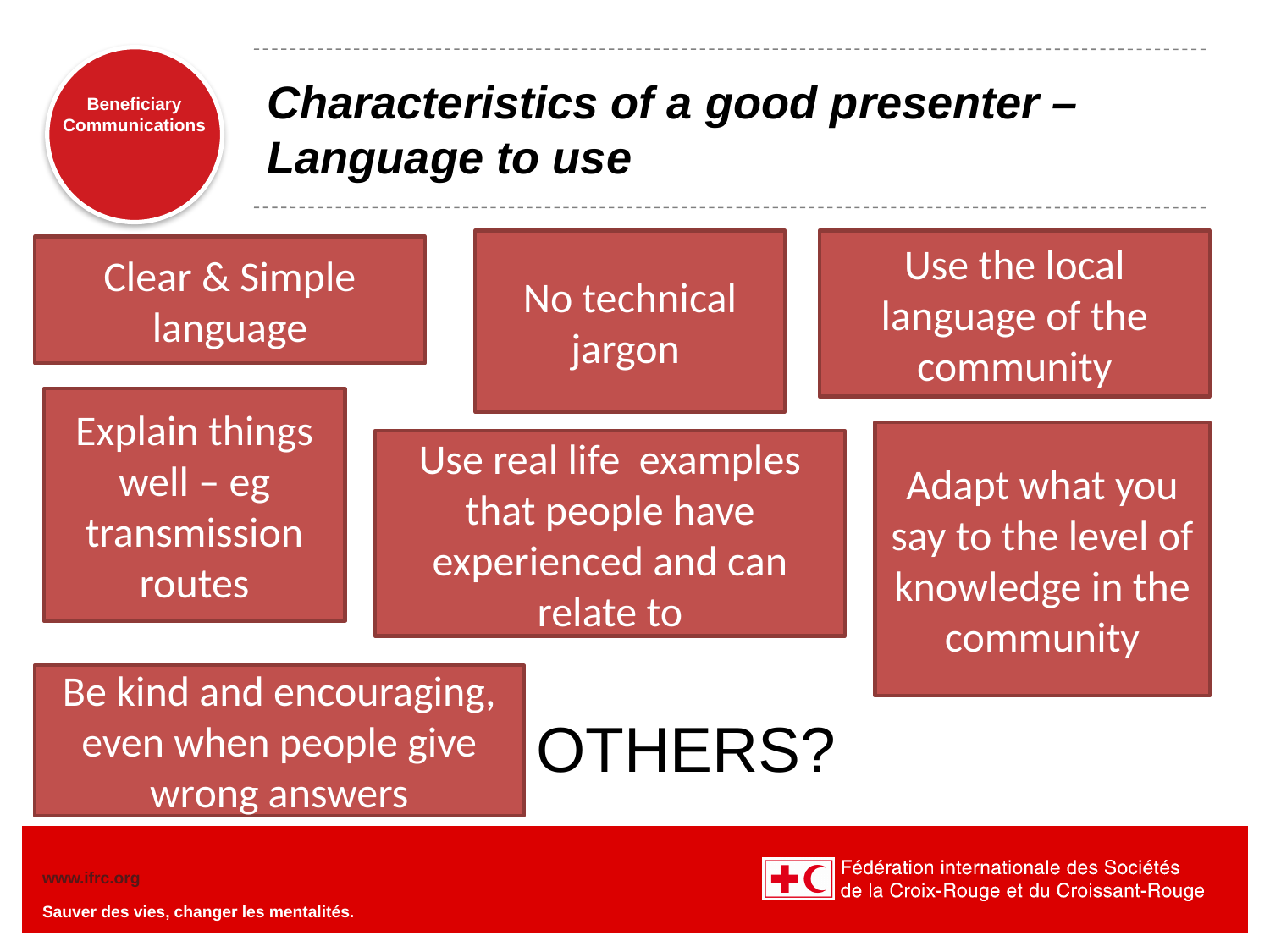

# Characteristics of a good presenter – Language to use
No technical jargon
Use the local language of the community
Clear & Simple language
Explain things well – eg transmission routes
Adapt what you say to the level of knowledge in the community
Use real life  examples that people have experienced and can relate to
Be kind and encouraging, even when people give wrong answers
OTHERS?